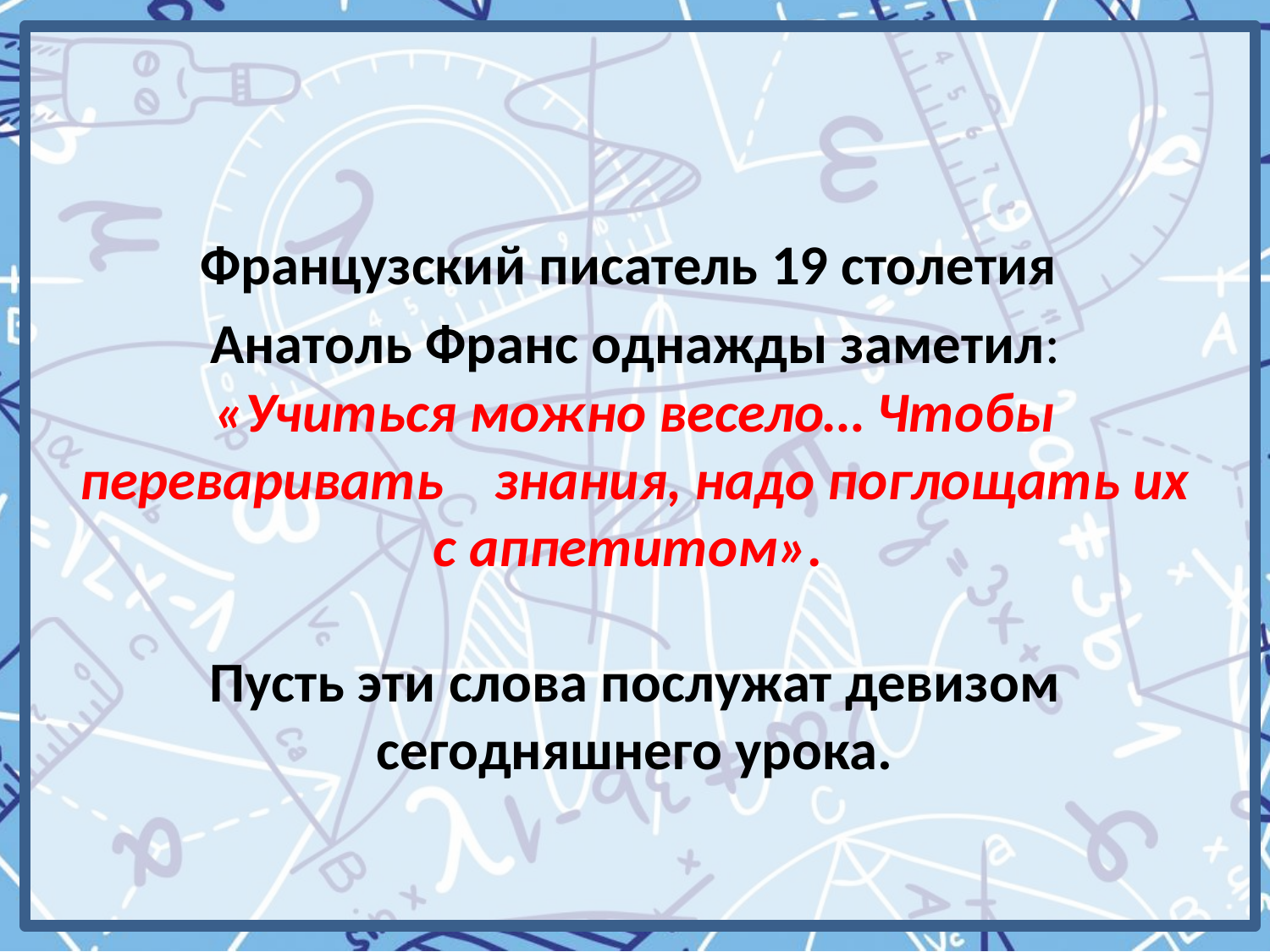

#
Французский писатель 19 столетия
 Анатоль Франс однажды заметил:
«Учиться можно весело… Чтобы переваривать    знания, надо поглощать их с аппетитом».
Пусть эти слова послужат девизом сегодняшнего урока.